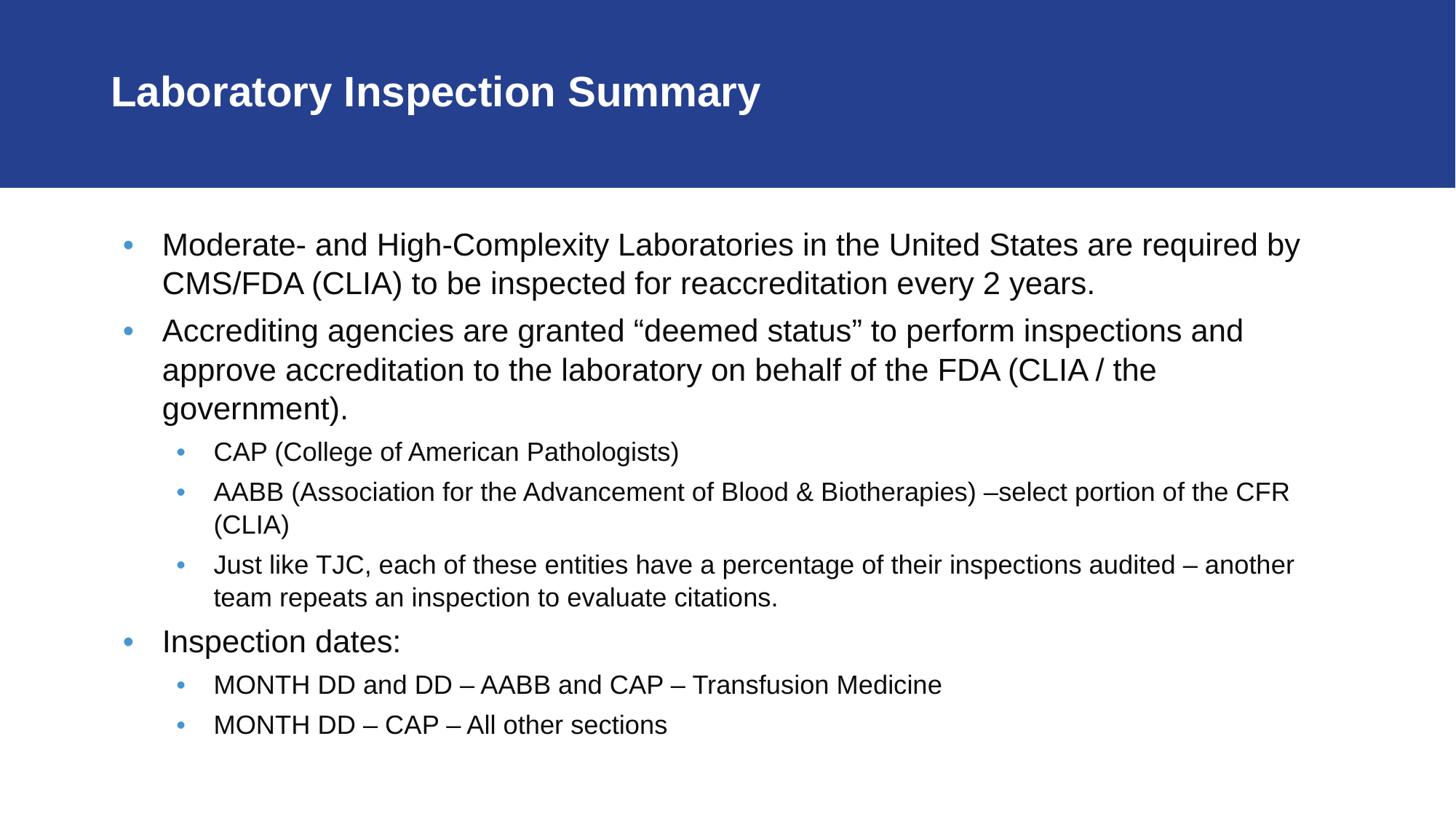

# Laboratory Inspection Summary

Moderate- and High-Complexity Laboratories in the United States are required by CMS/FDA (CLIA) to be inspected for reaccreditation every 2 years.
Accrediting agencies are granted “deemed status” to perform inspections and approve accreditation to the laboratory on behalf of the FDA (CLIA / the government).
CAP (College of American Pathologists)
AABB (Association for the Advancement of Blood & Biotherapies) –select portion of the CFR (CLIA)
Just like TJC, each of these entities have a percentage of their inspections audited – another team repeats an inspection to evaluate citations.
Inspection dates:
MONTH DD and DD – AABB and CAP – Transfusion Medicine
MONTH DD – CAP – All other sections